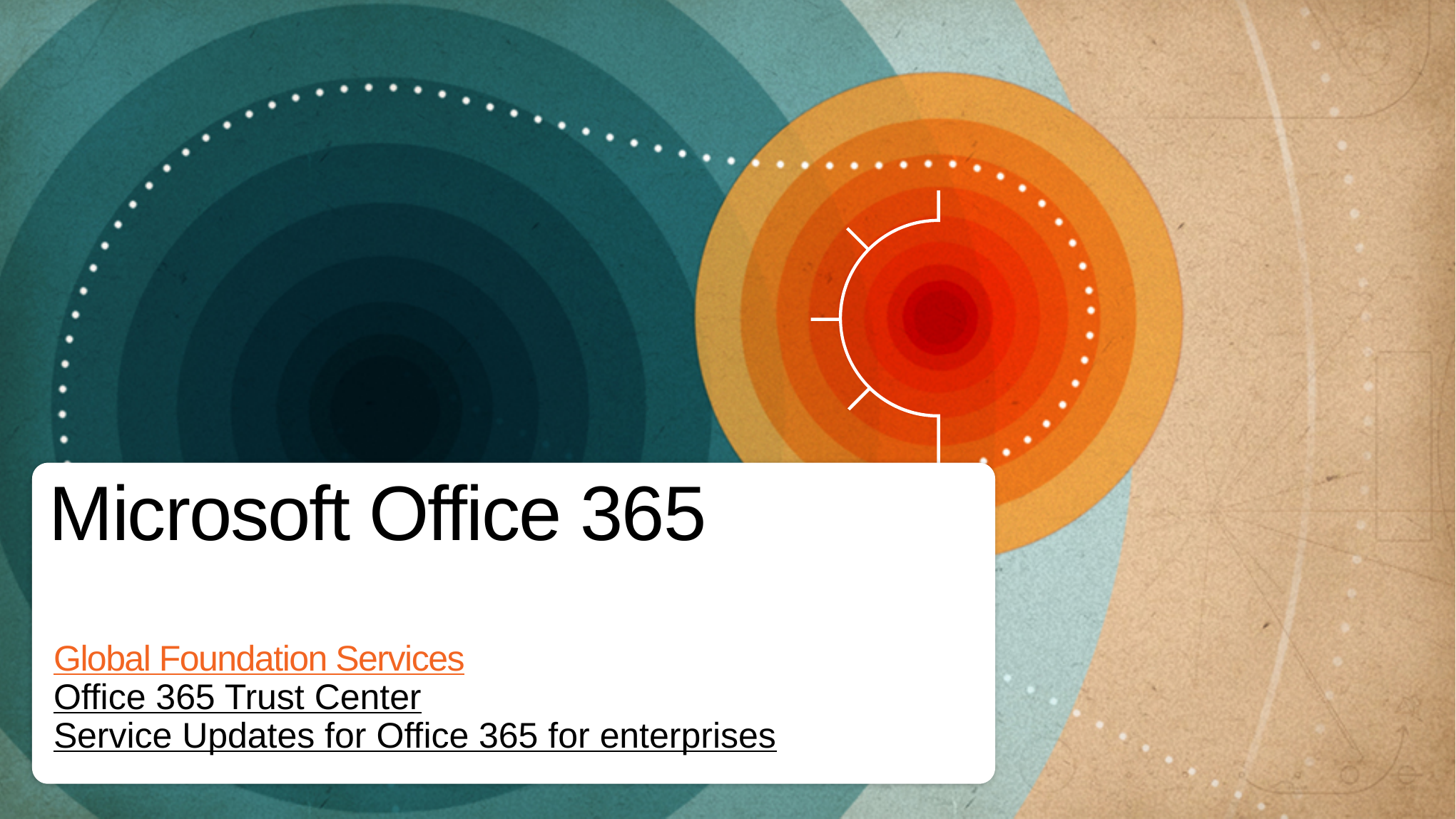

# Microsoft Office 365
Global Foundation Services
Office 365 Trust Center
Service Updates for Office 365 for enterprises